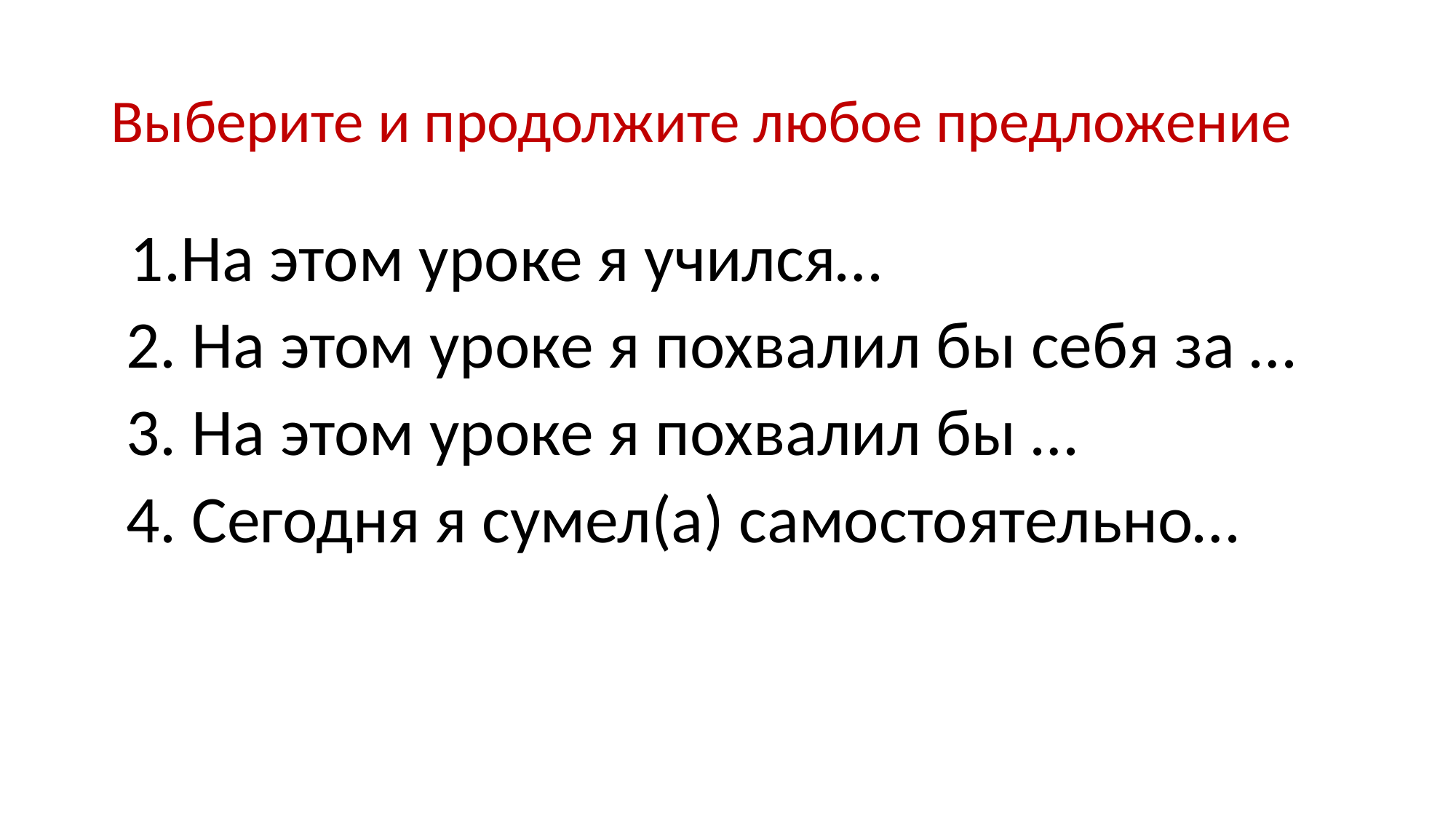

# Выберите и продолжите любое предложение
  1.На этом уроке я учился…
 2. На этом уроке я похвалил бы себя за …
 3. На этом уроке я похвалил бы …
 4. Сегодня я сумел(а) самостоятельно…